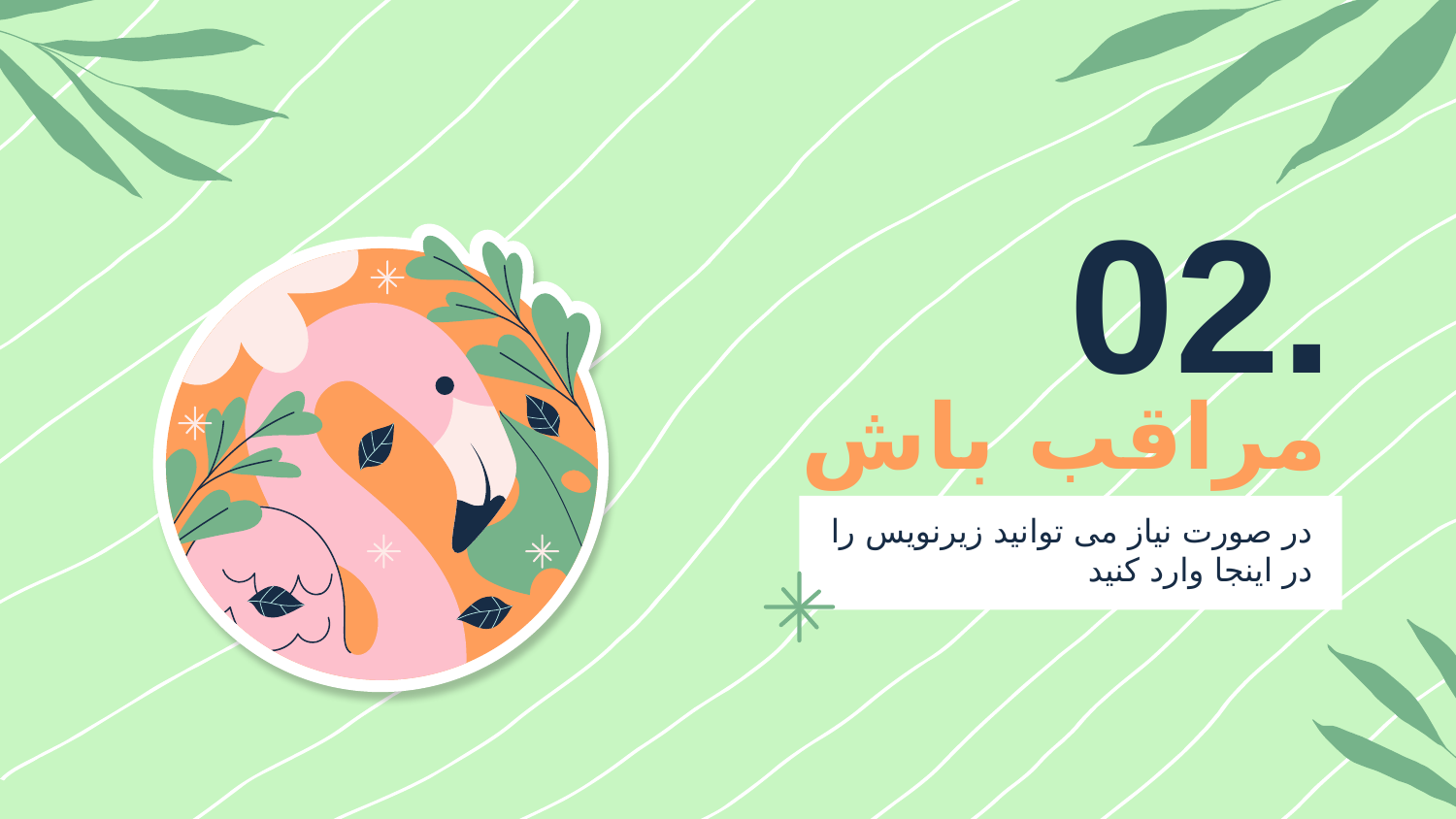

02.

# مراقب باش
در صورت نیاز می توانید زیرنویس را در اینجا وارد کنید